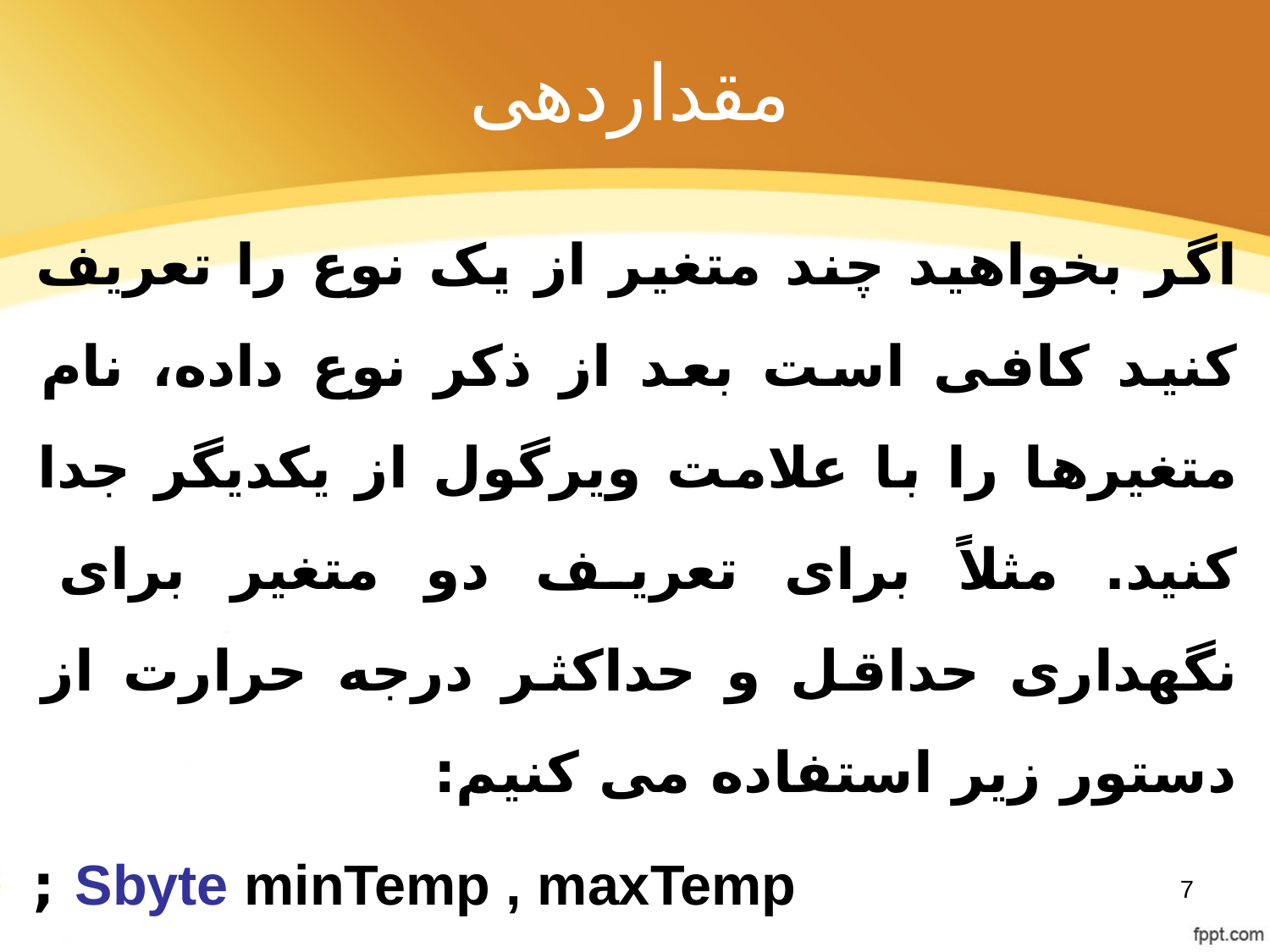

# مقداردهی
اگر بخواهید چند متغیر از یک نوع را تعریف کنید کافی است بعد از ذکر نوع داده، نام متغیرها را با علامت ویرگول از یکدیگر جدا کنید. مثلاً برای تعریف دو متغیر برای نگهداری حداقل و حداکثر درجه حرارت از دستور زیر استفاده می کنیم:
Sbyte minTemp , maxTemp ;

7